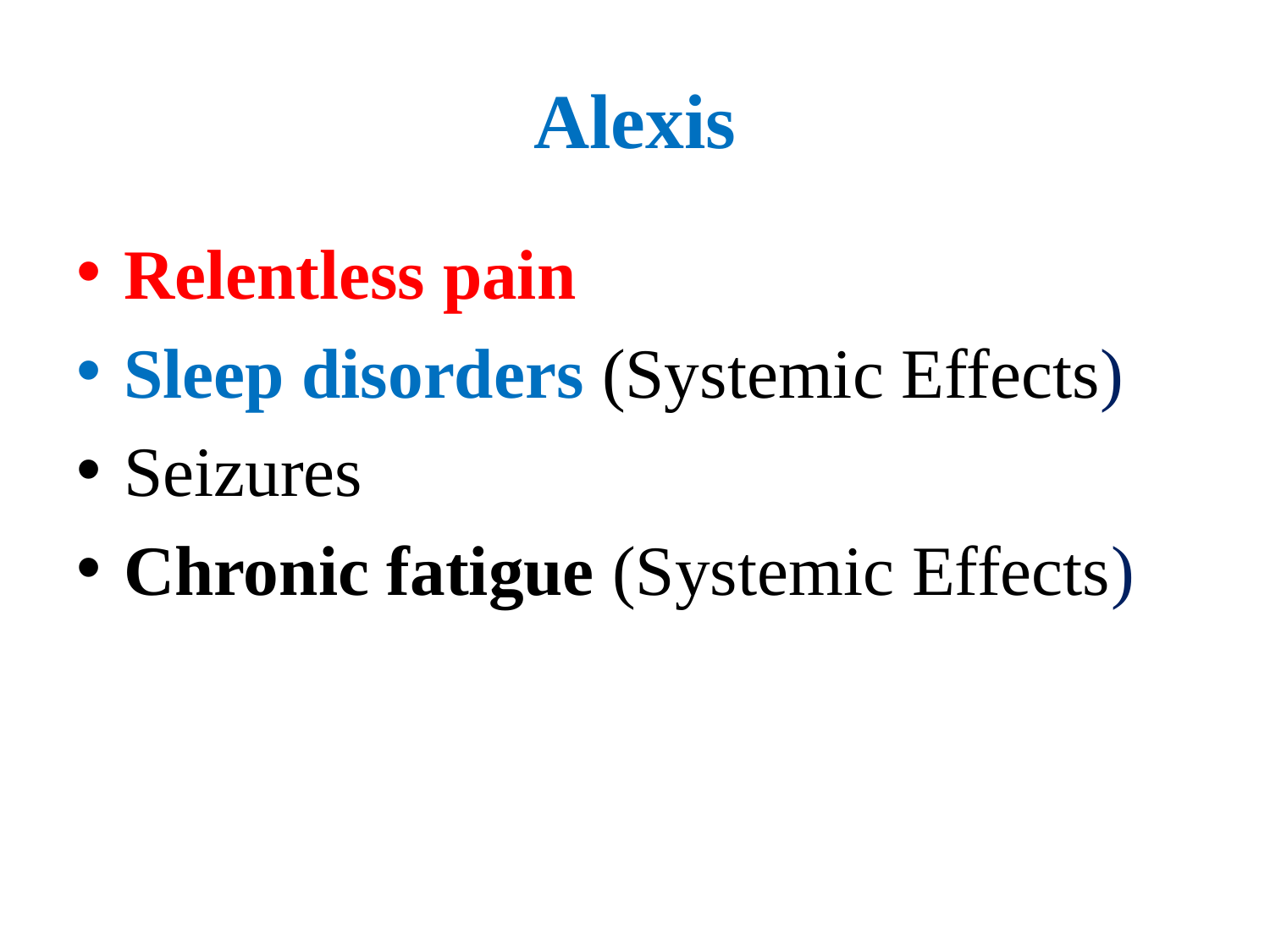

# Alexis
Relentless pain
Sleep disorders (Systemic Effects)
Seizures
Chronic fatigue (Systemic Effects)